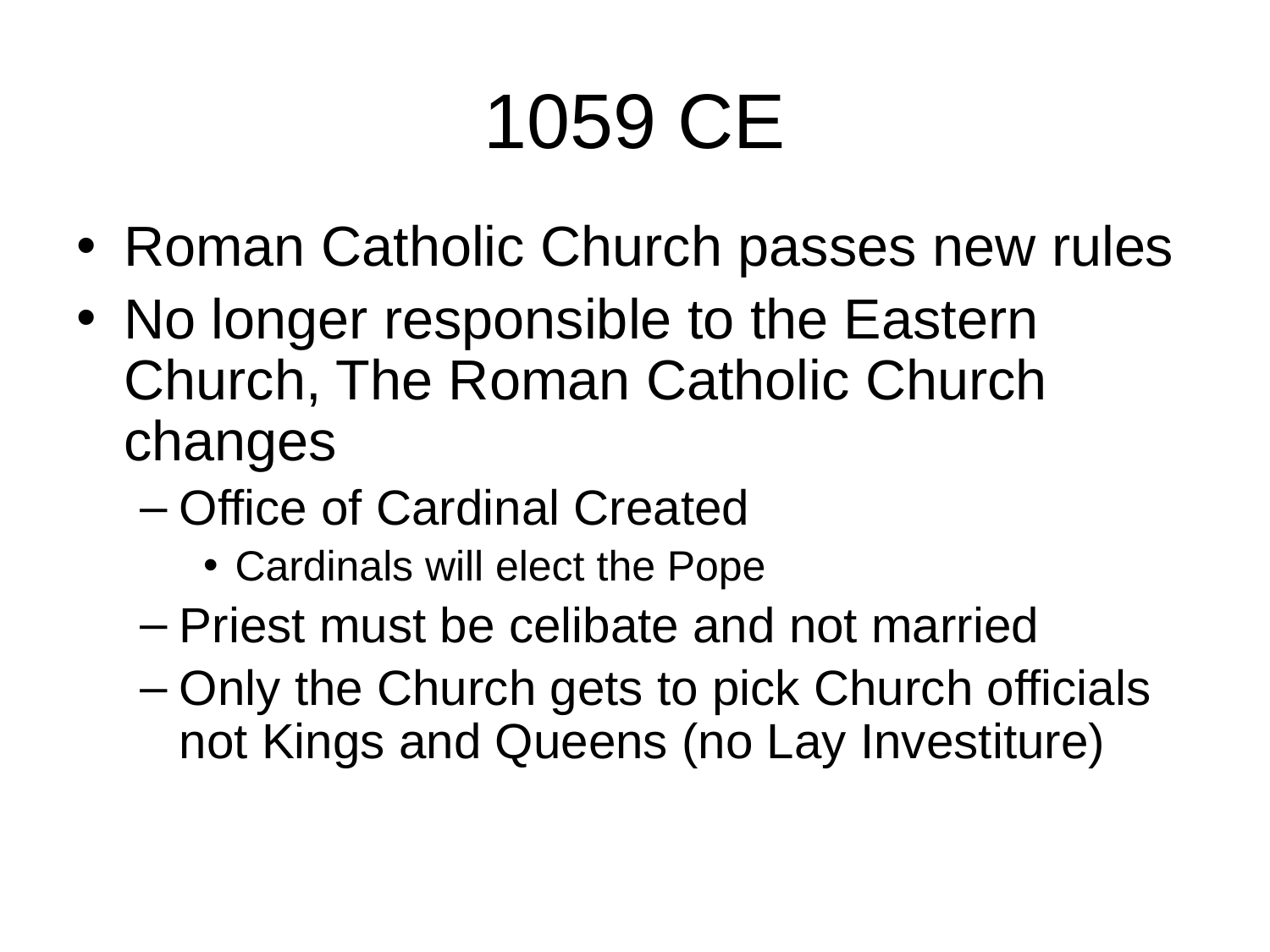

# 1059 CE
Roman Catholic Church passes new rules
No longer responsible to the Eastern Church, The Roman Catholic Church changes
Office of Cardinal Created
Cardinals will elect the Pope
Priest must be celibate and not married
Only the Church gets to pick Church officials not Kings and Queens (no Lay Investiture)